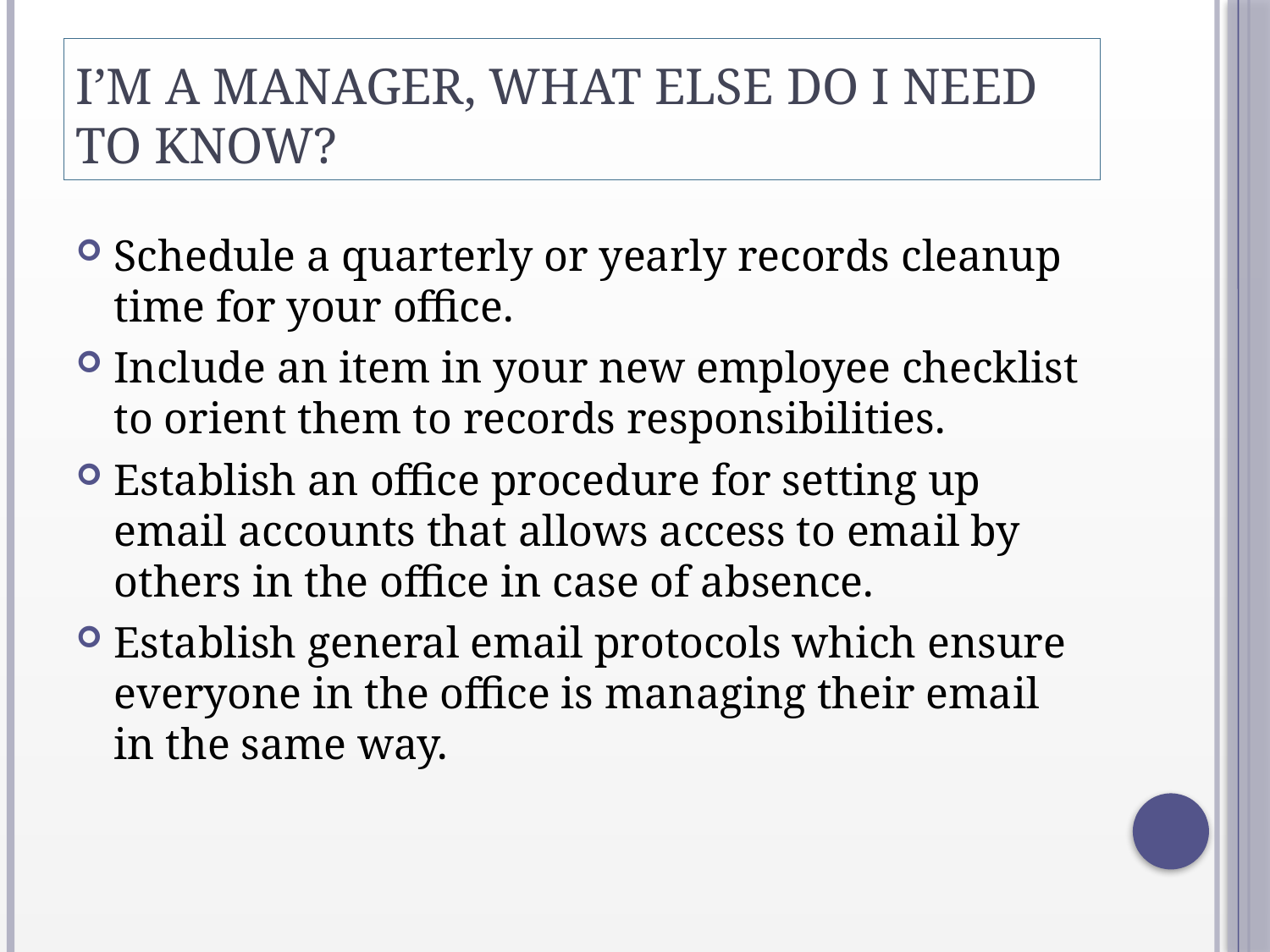

# I’M A MANAGER, WHAT ELSE DO I NEED TO KNOW?
Schedule a quarterly or yearly records cleanup time for your office.
Include an item in your new employee checklist to orient them to records responsibilities.
Establish an office procedure for setting up email accounts that allows access to email by others in the office in case of absence.
Establish general email protocols which ensure everyone in the office is managing their email in the same way.